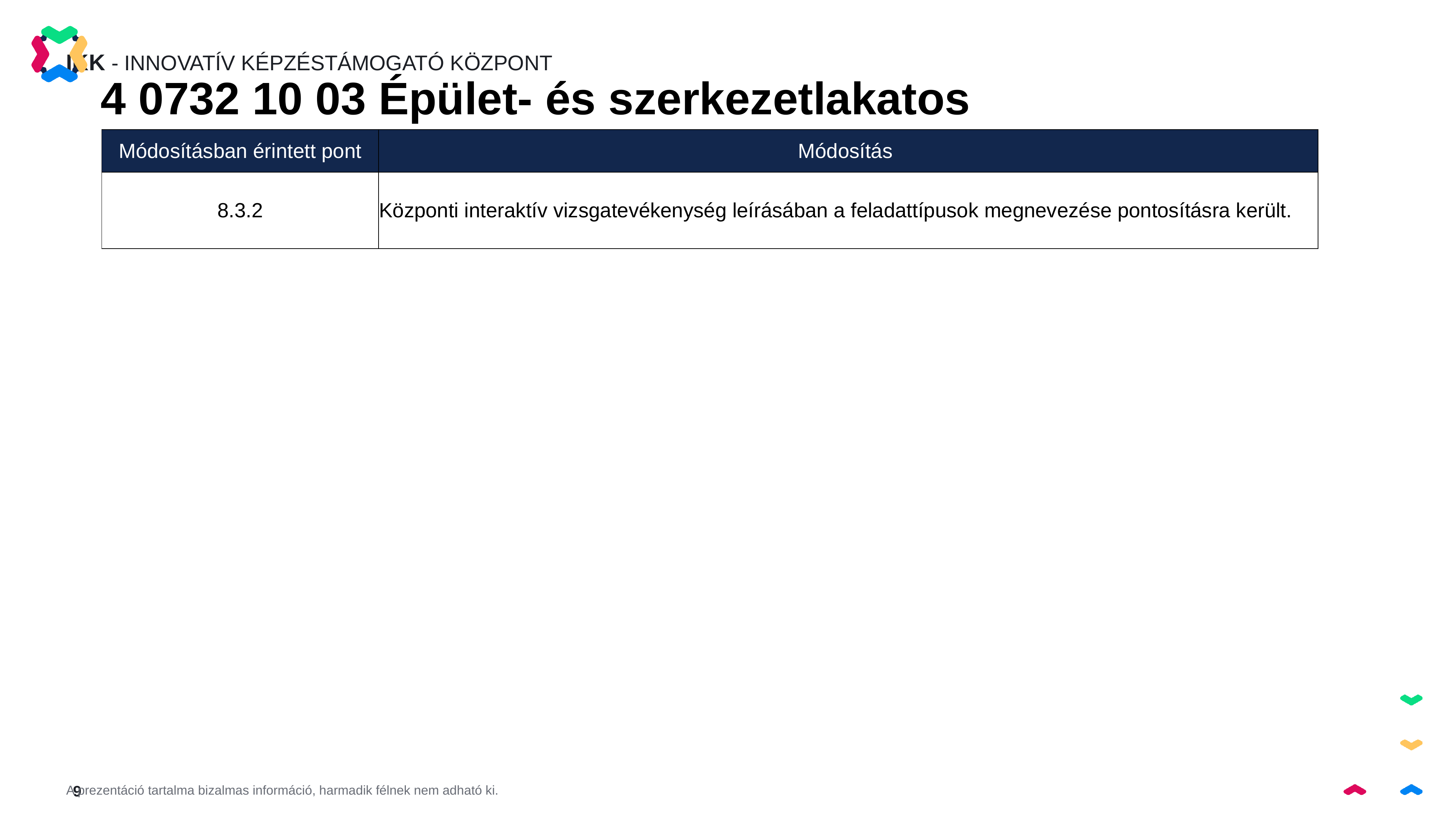

4 0732 10 03 Épület- és szerkezetlakatos

| Módosításban érintett pont | Módosítás |
| --- | --- |
| 8.3.2 | Központi interaktív vizsgatevékenység leírásában a feladattípusok megnevezése pontosításra került. |